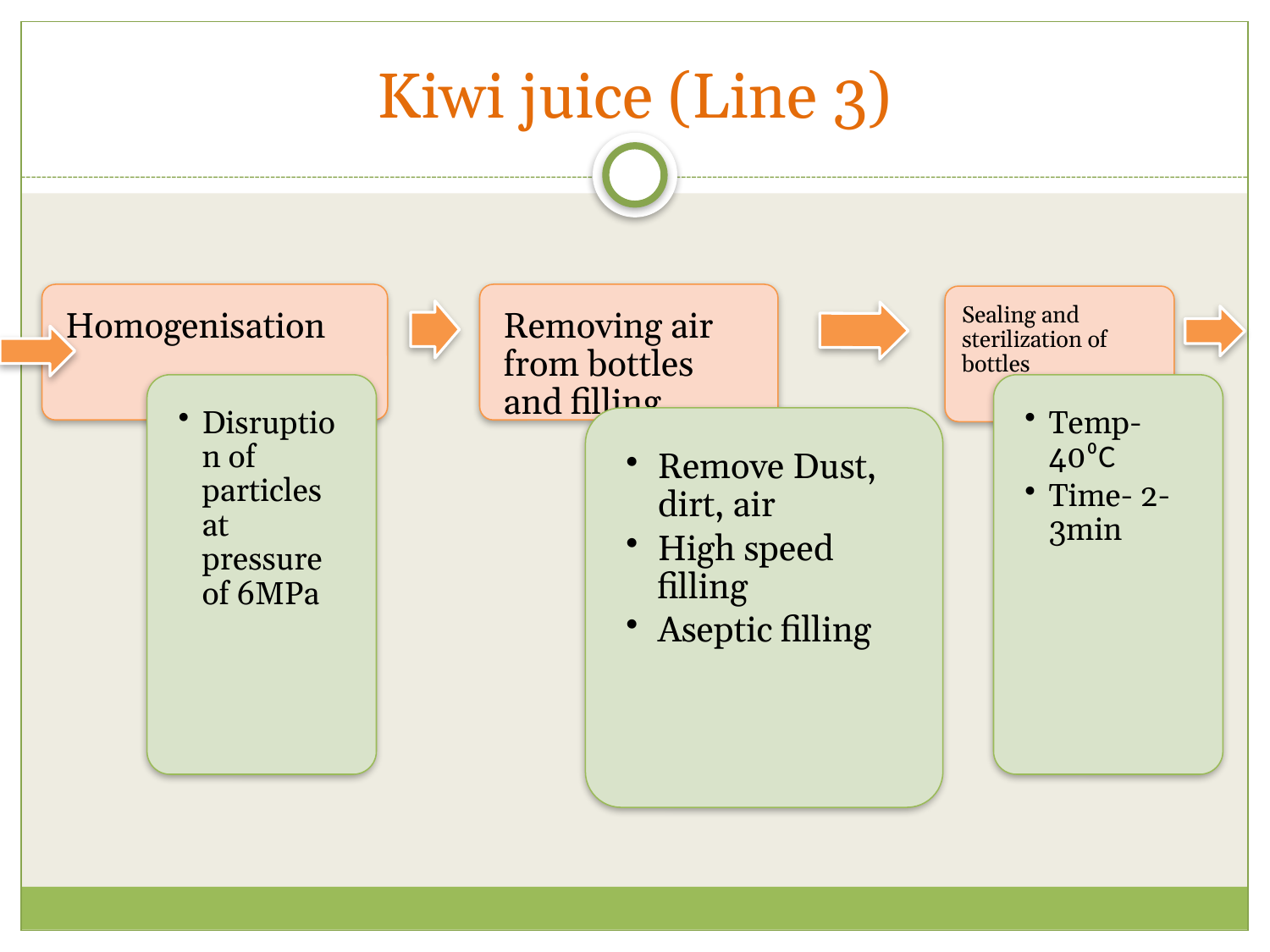

# Kiwi juice (Line 3)
Homogenisation
Disruption of particles at pressure of 6MPa

Removing air from bottles and filling
Remove Dust, dirt, air
High speed filling
Aseptic filling

Sealing and sterilization of bottles
Temp-40⁰C
Time- 2-3min